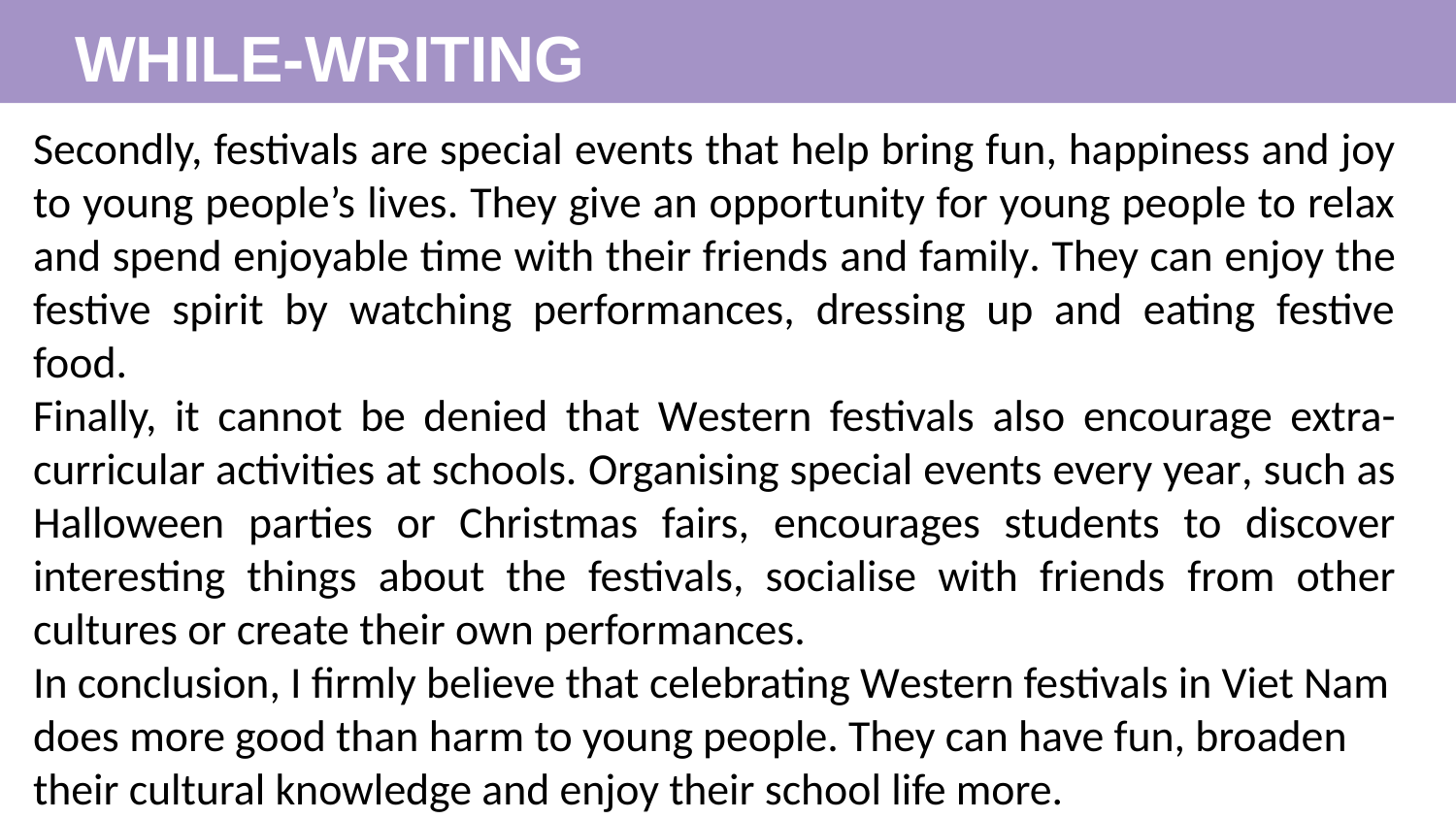

WHILE-WRITING
Secondly, festivals are special events that help bring fun, happiness and joy to young people’s lives. They give an opportunity for young people to relax and spend enjoyable time with their friends and family. They can enjoy the festive spirit by watching performances, dressing up and eating festive food.
Finally, it cannot be denied that Western festivals also encourage extra-curricular activities at schools. Organising special events every year, such as Halloween parties or Christmas fairs, encourages students to discover interesting things about the festivals, socialise with friends from other cultures or create their own performances.
In conclusion, I firmly believe that celebrating Western festivals in Viet Nam does more good than harm to young people. They can have fun, broaden their cultural knowledge and enjoy their school life more.